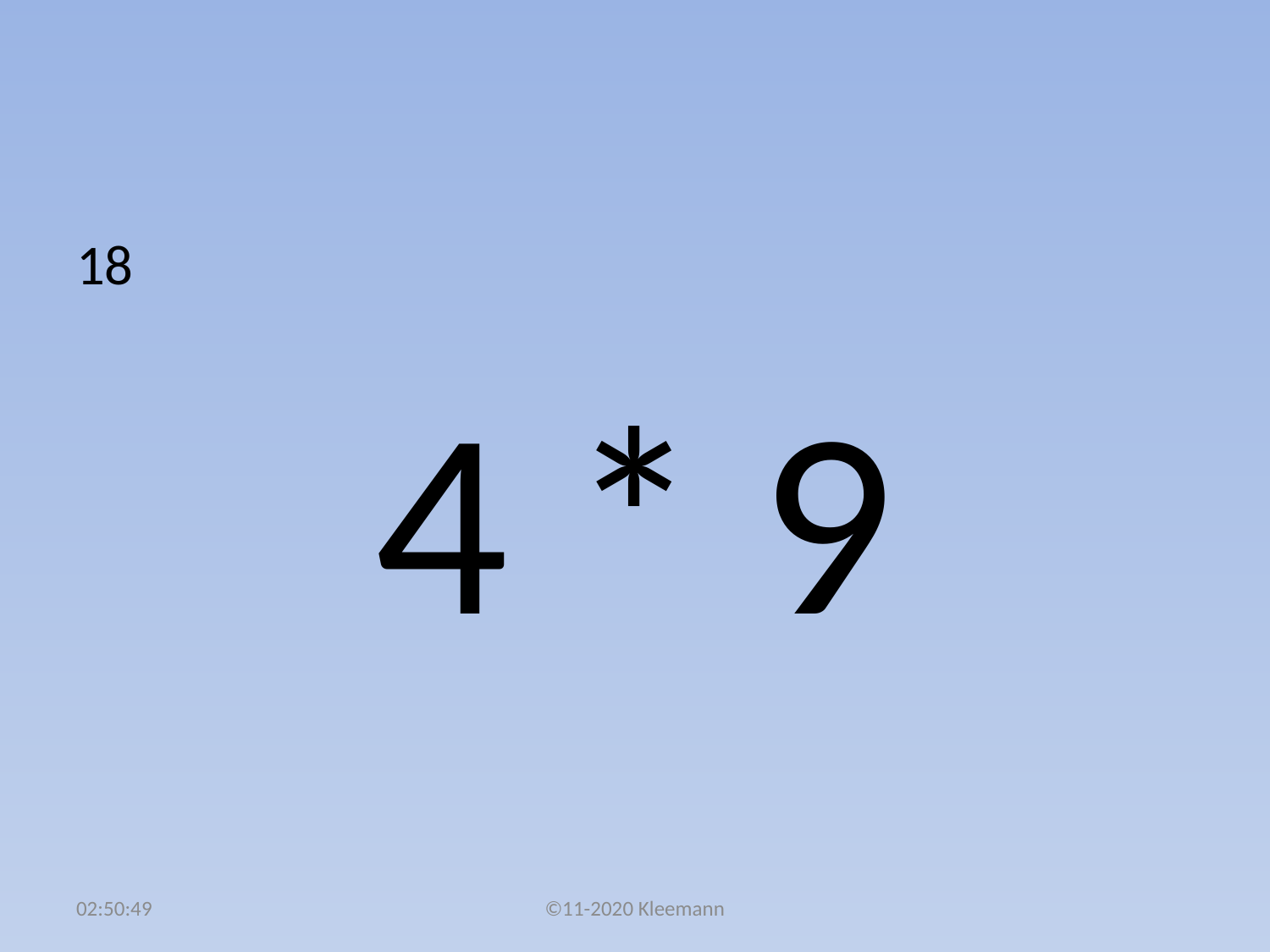

#
18
4 * 9
02:50:49
©11-2020 Kleemann